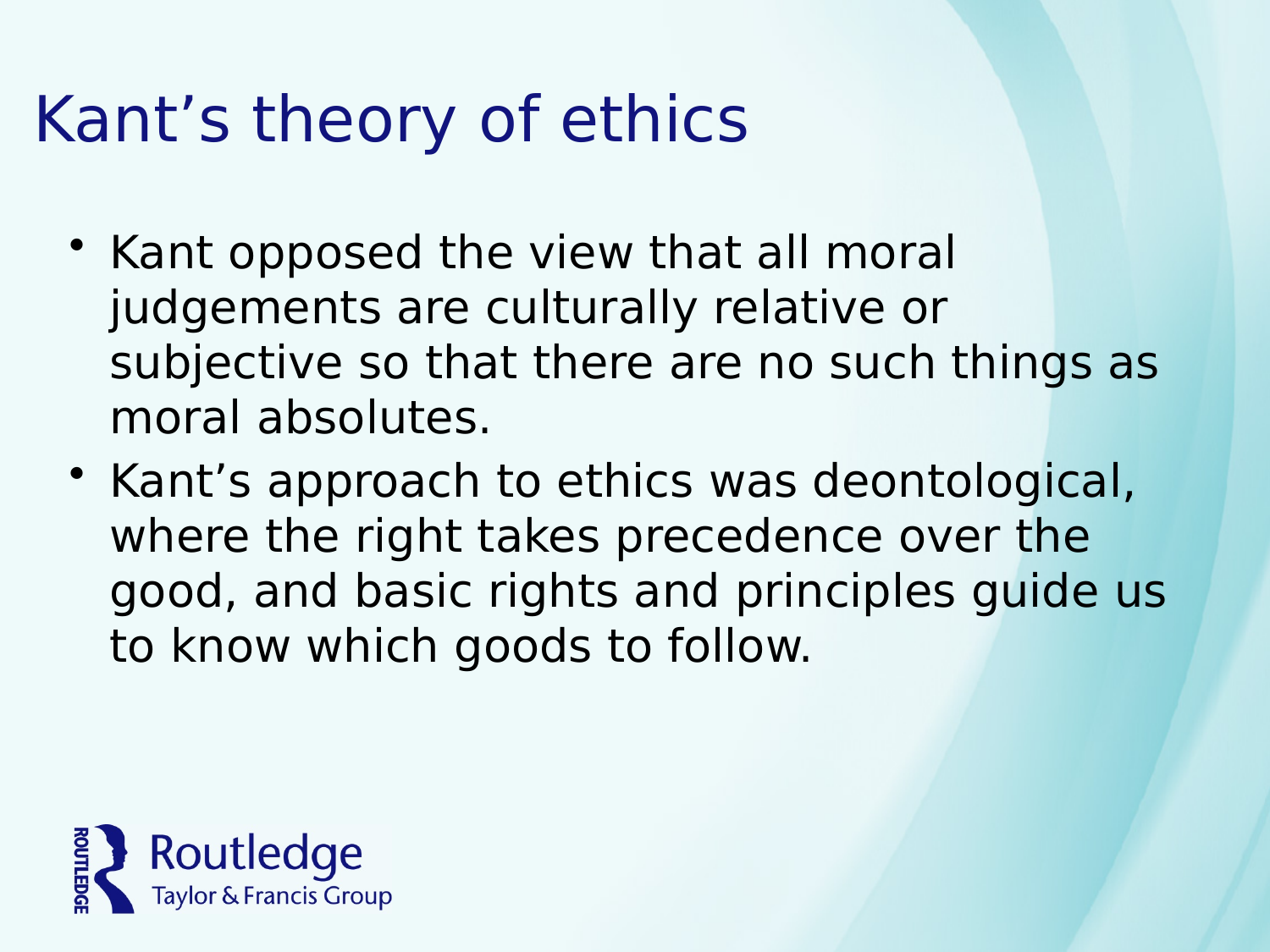

# Kant’s theory of ethics
Kant opposed the view that all moral judgements are culturally relative or subjective so that there are no such things as moral absolutes.
Kant’s approach to ethics was deontological, where the right takes precedence over the good, and basic rights and principles guide us to know which goods to follow.